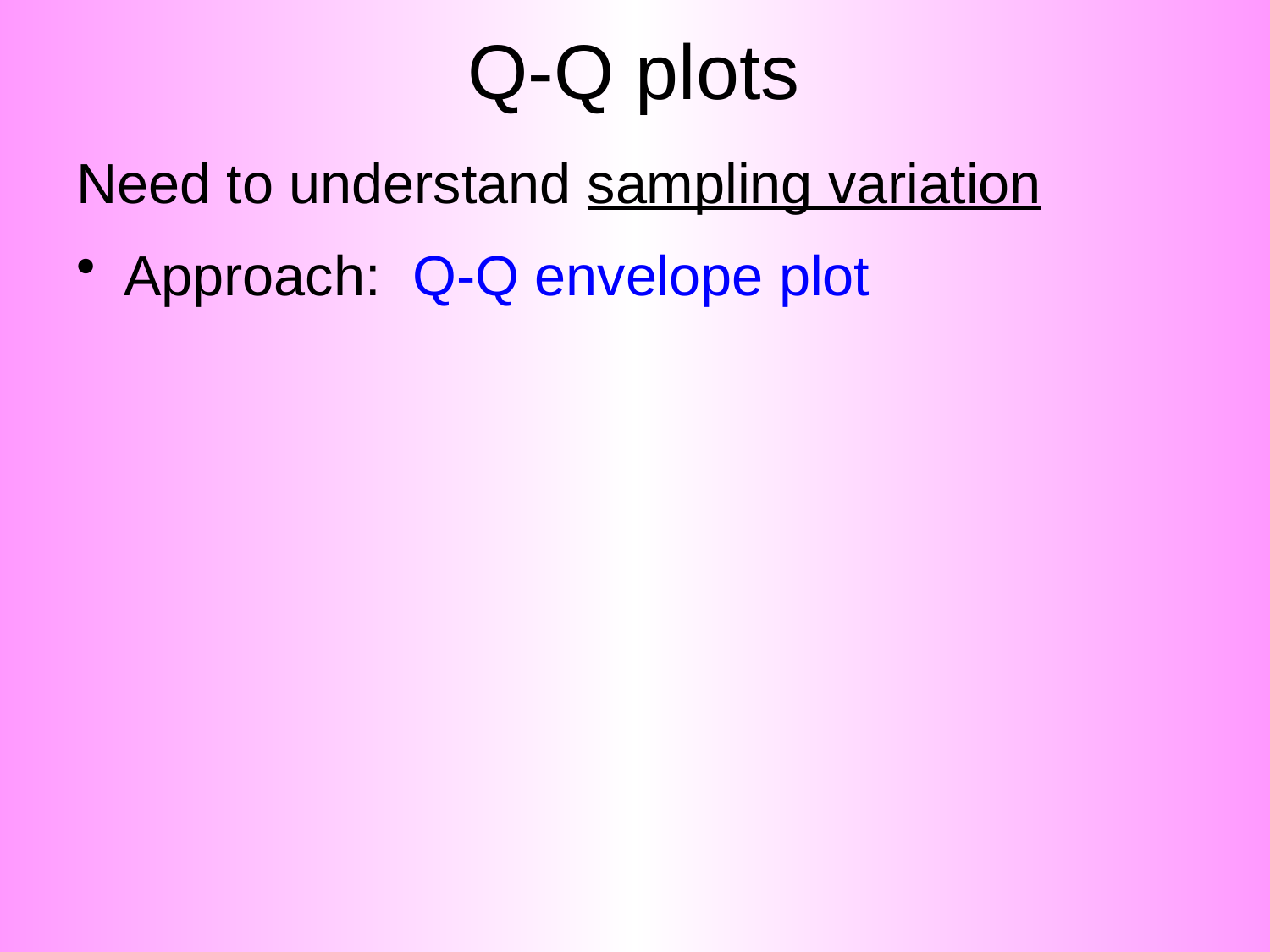

# Q-Q plots
Need to understand sampling variation
Approach:  Q-Q envelope plot